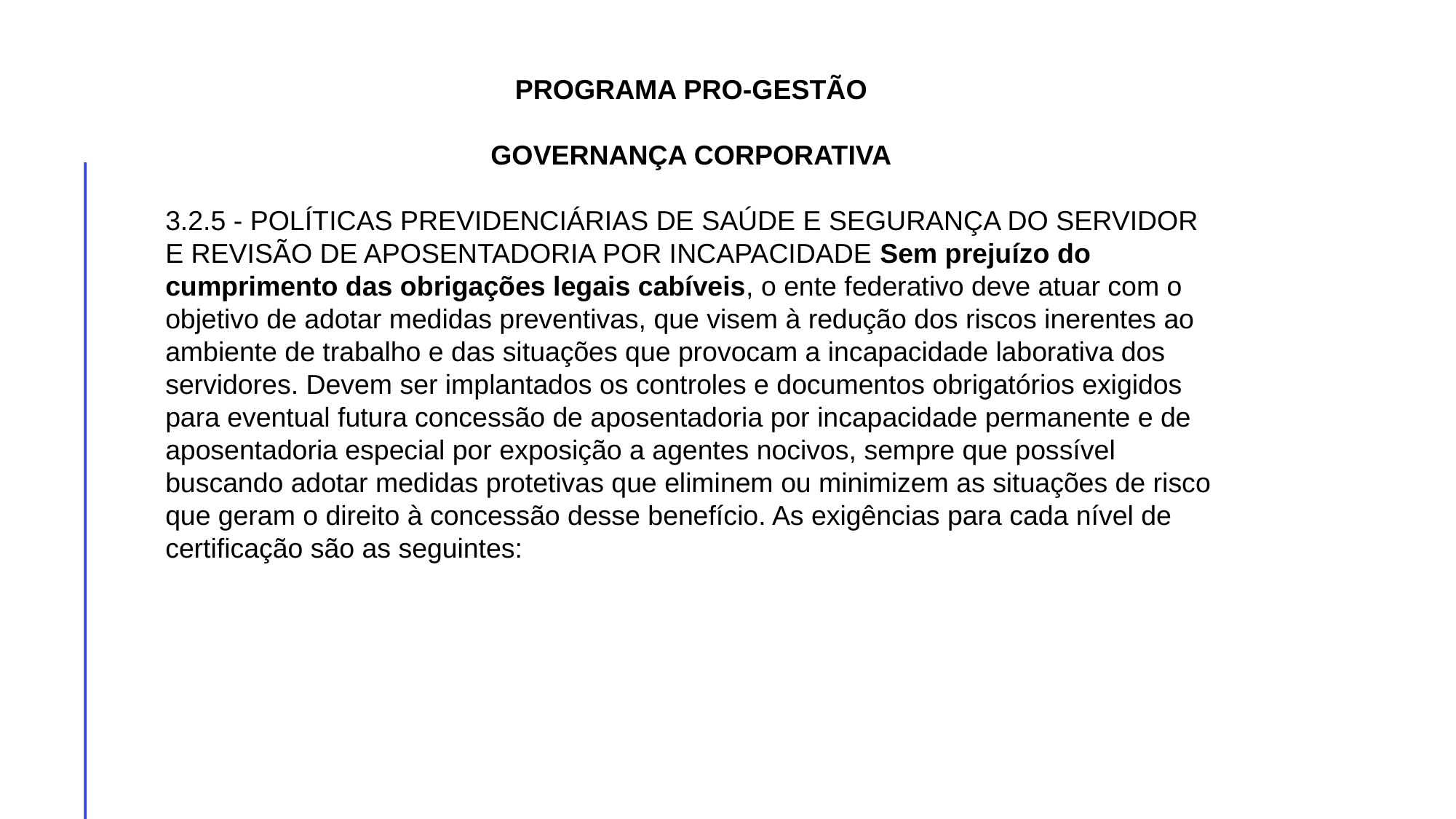

PROGRAMA PRO-GESTÃO

GOVERNANÇA CORPORATIVA

3.2.5 - POLÍTICAS PREVIDENCIÁRIAS DE SAÚDE E SEGURANÇA DO SERVIDOR E REVISÃO DE APOSENTADORIA POR INCAPACIDADE Sem prejuízo do cumprimento das obrigações legais cabíveis, o ente federativo deve atuar com o objetivo de adotar medidas preventivas, que visem à redução dos riscos inerentes ao ambiente de trabalho e das situações que provocam a incapacidade laborativa dos servidores. Devem ser implantados os controles e documentos obrigatórios exigidos para eventual futura concessão de aposentadoria por incapacidade permanente e de aposentadoria especial por exposição a agentes nocivos, sempre que possível buscando adotar medidas protetivas que eliminem ou minimizem as situações de risco que geram o direito à concessão desse benefício. As exigências para cada nível de certificação são as seguintes: